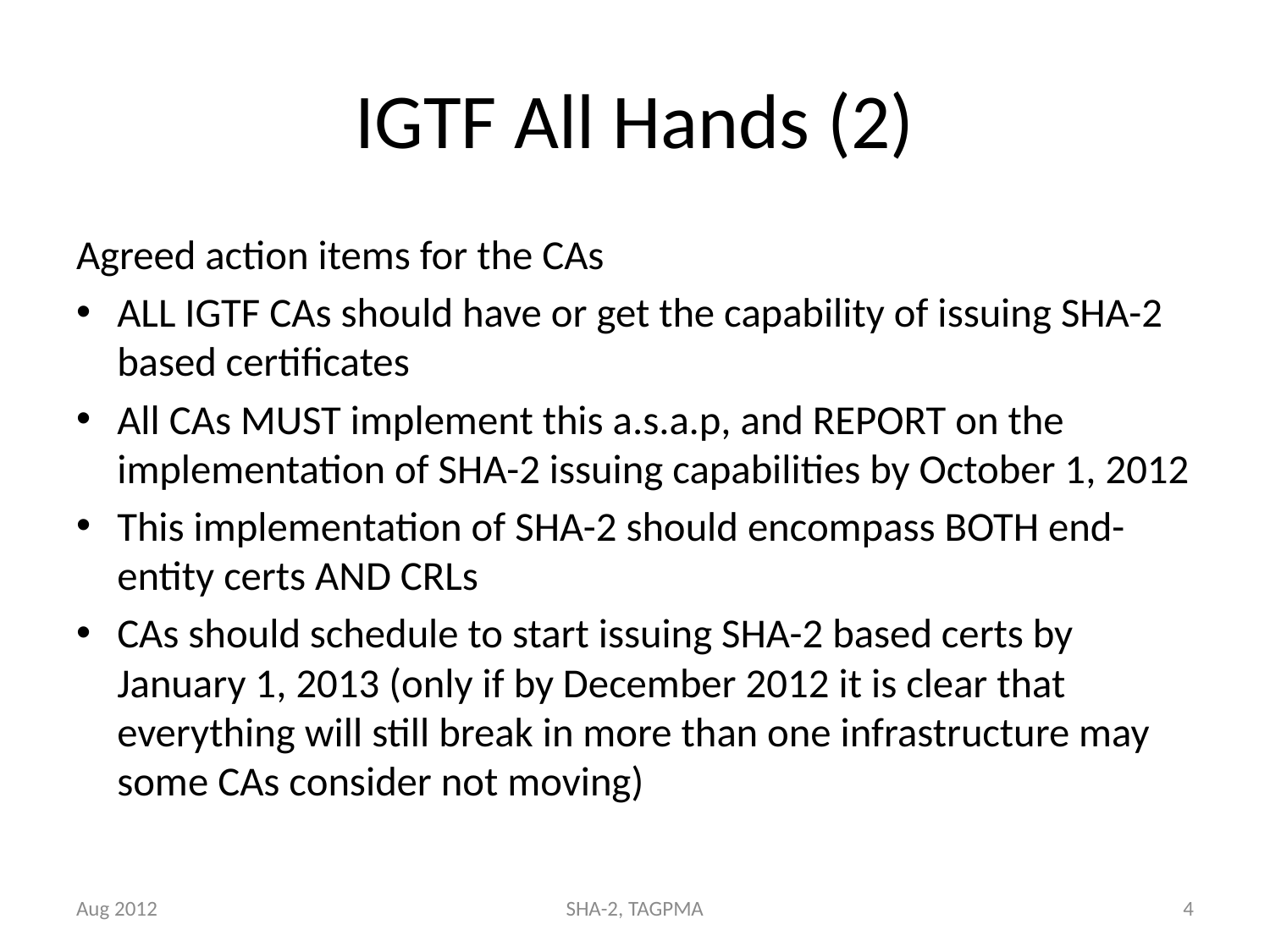

# IGTF All Hands (2)
Agreed action items for the CAs
ALL IGTF CAs should have or get the capability of issuing SHA-2 based certificates
All CAs MUST implement this a.s.a.p, and REPORT on the implementation of SHA-2 issuing capabilities by October 1, 2012
This implementation of SHA-2 should encompass BOTH end-entity certs AND CRLs
CAs should schedule to start issuing SHA-2 based certs by January 1, 2013 (only if by December 2012 it is clear that everything will still break in more than one infrastructure may some CAs consider not moving)

Aug 2012
SHA-2, TAGPMA
4